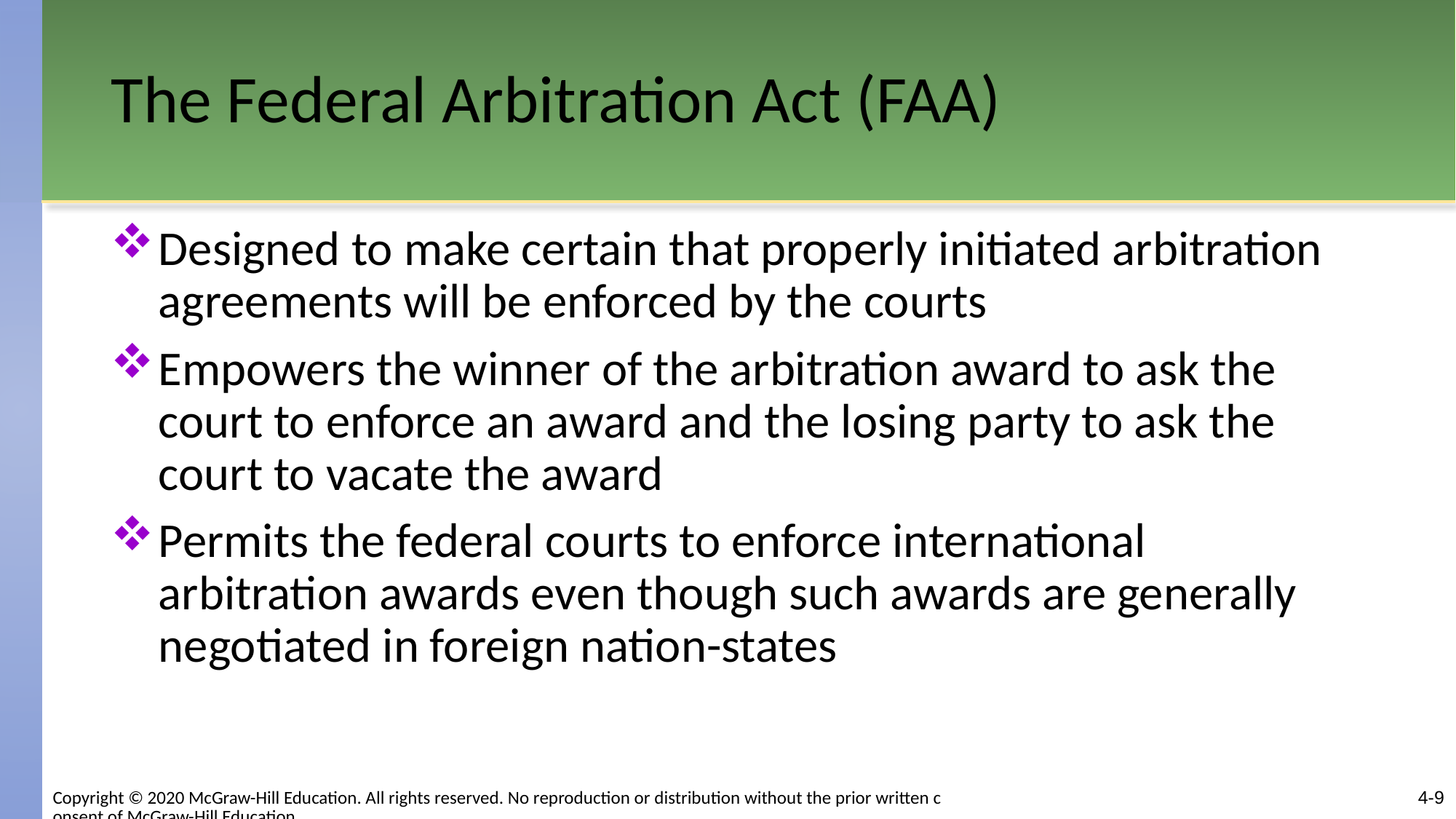

# The Federal Arbitration Act (FAA)
Designed to make certain that properly initiated arbitration agreements will be enforced by the courts
Empowers the winner of the arbitration award to ask the court to enforce an award and the losing party to ask the court to vacate the award
Permits the federal courts to enforce international arbitration awards even though such awards are generally negotiated in foreign nation-states
4-9
Copyright © 2020 McGraw-Hill Education. All rights reserved. No reproduction or distribution without the prior written consent of McGraw-Hill Education.